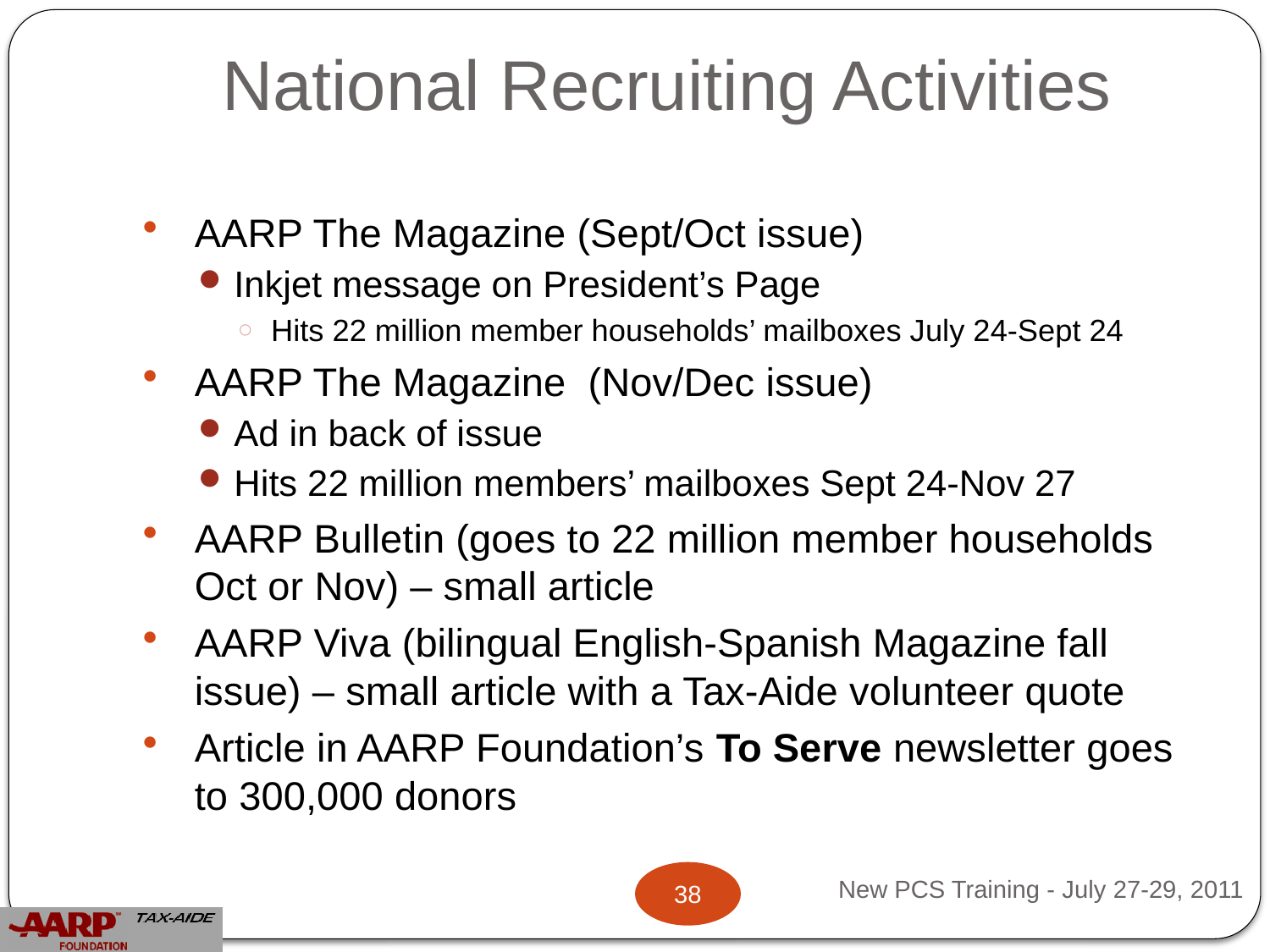

# National Recruiting Activities
AARP The Magazine (Sept/Oct issue)
Inkjet message on President’s Page
Hits 22 million member households’ mailboxes July 24-Sept 24
AARP The Magazine  (Nov/Dec issue)
Ad in back of issue
Hits 22 million members’ mailboxes Sept 24-Nov 27
AARP Bulletin (goes to 22 million member households Oct or Nov) – small article
AARP Viva (bilingual English-Spanish Magazine fall issue) – small article with a Tax-Aide volunteer quote
Article in AARP Foundation’s To Serve newsletter goes to 300,000 donors

New PCS Training - July 27-29, 2011
38